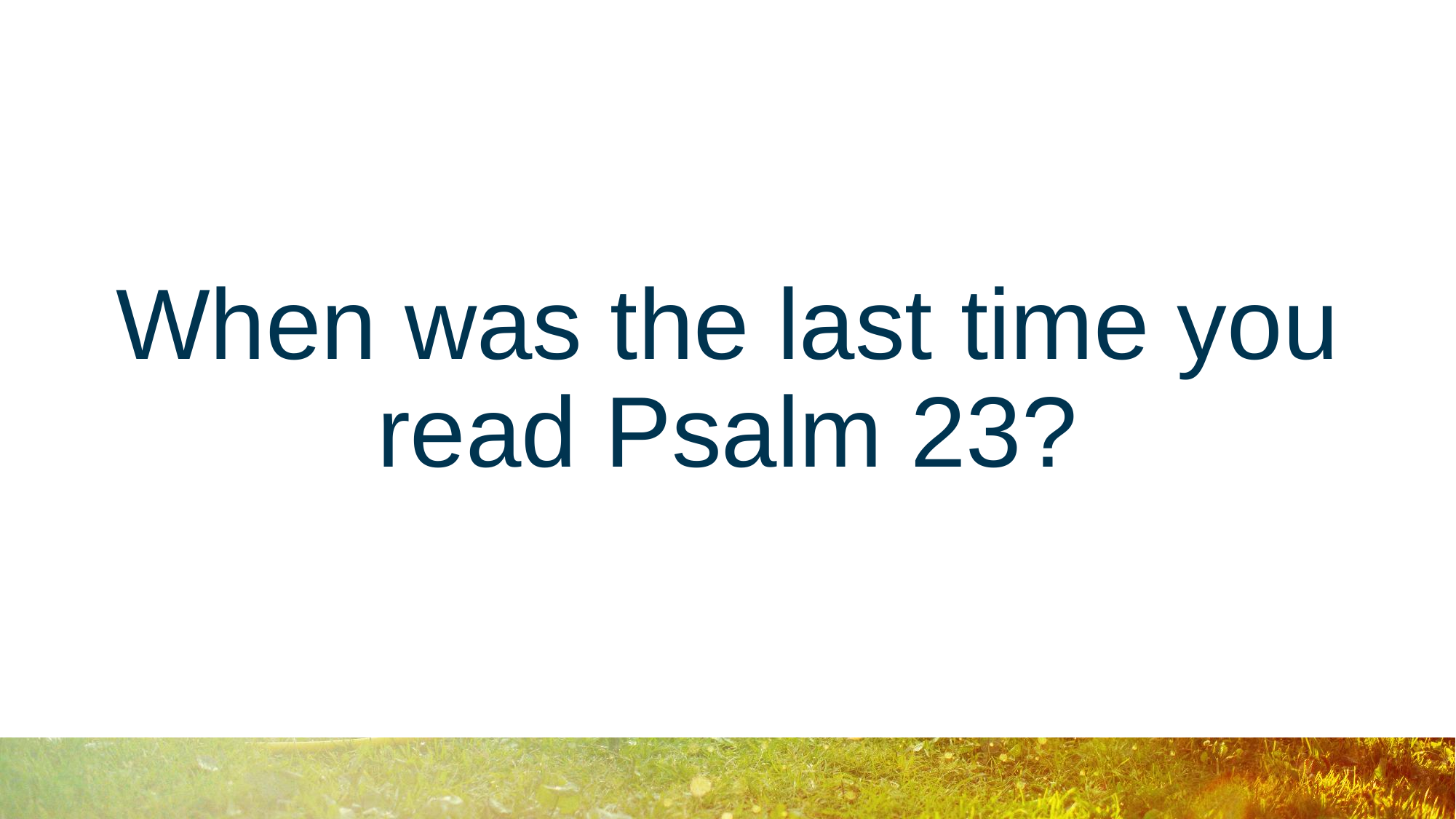

# When was the last time you read Psalm 23?